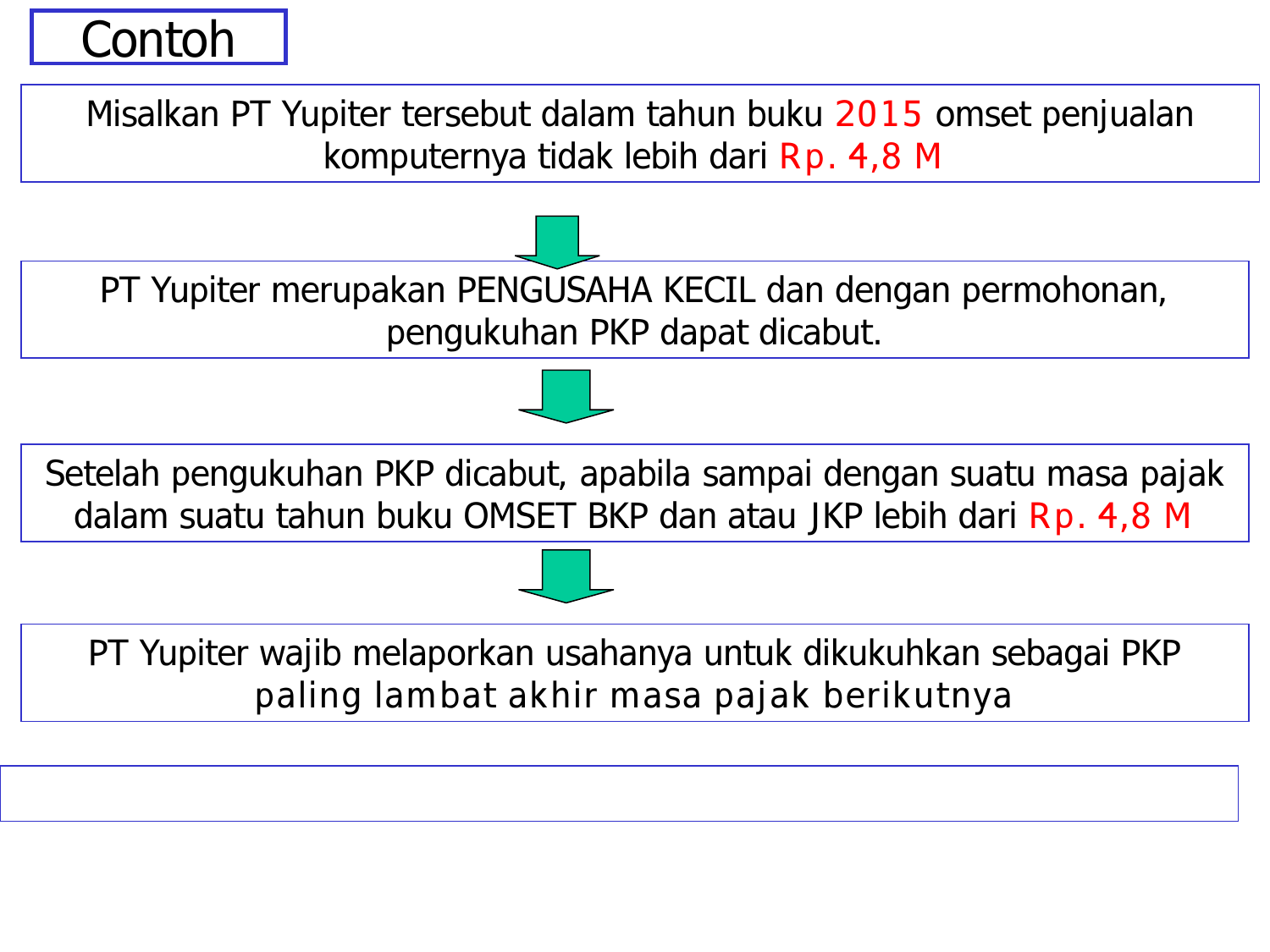

# Contoh
Misalkan PT Yupiter tersebut dalam tahun buku 2015 omset penjualan komputernya tidak lebih dari Rp. 4,8 M

PT Yupiter merupakan PENGUSAHA KECIL dan dengan permohonan, pengukuhan PKP dapat dicabut.

Setelah pengukuhan PKP dicabut, apabila sampai dengan suatu masa pajak dalam suatu tahun buku OMSET BKP dan atau JKP lebih dari Rp. 4,8 M

PT Yupiter wajib melaporkan usahanya untuk dikukuhkan sebagai PKP paling lambat akhir masa pajak berikutnya